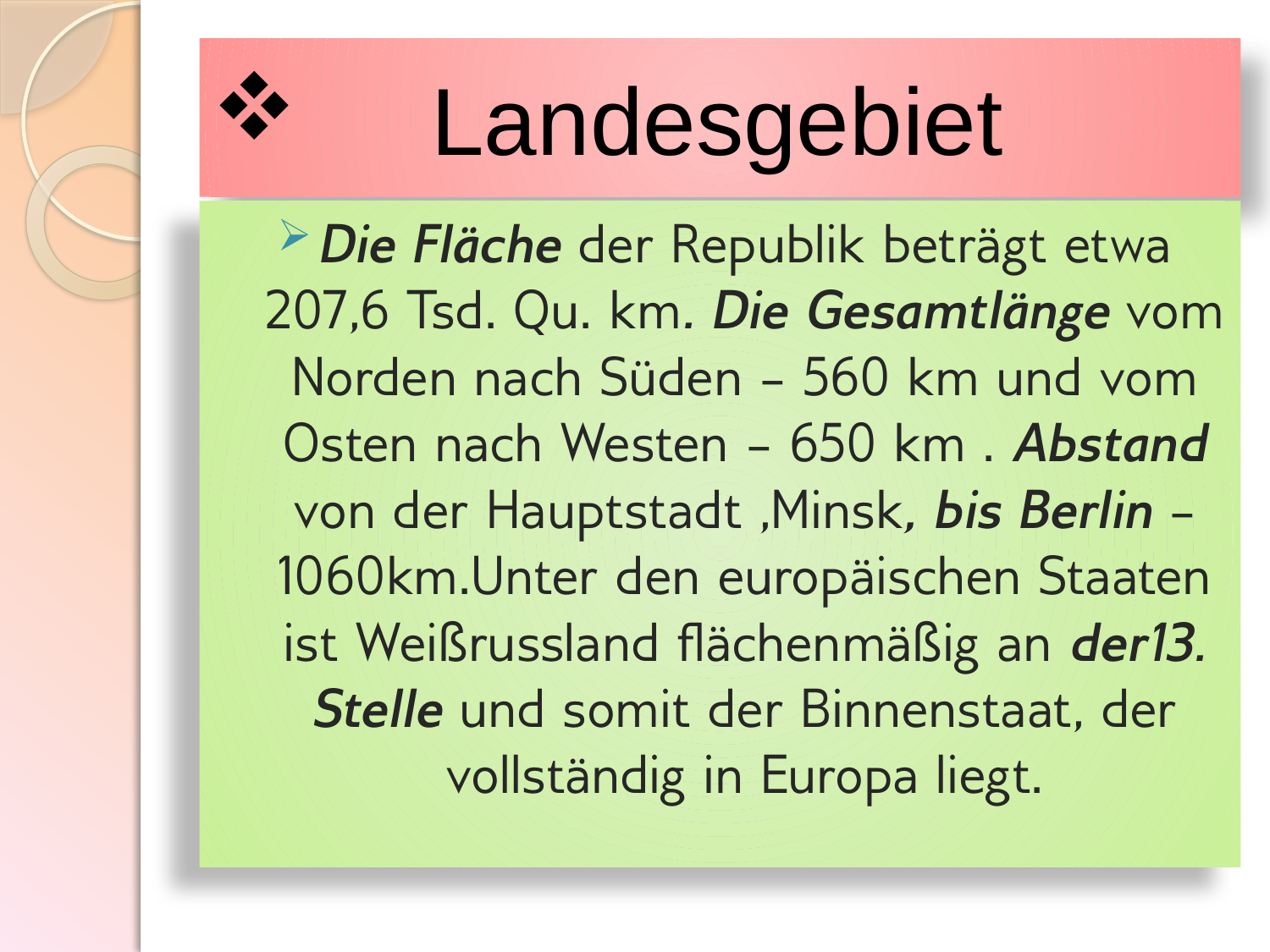

# Landesgebiet
Die Fläche der Republik beträgt etwa 207,6 Tsd. Qu. km. Die Gesamtlänge vom Norden nach Süden – 560 km und vom Osten nach Westen – 650 km . Abstand von der Hauptstadt ,Minsk, bis Berlin – 1060km.Unter den europäischen Staaten ist Weißrussland flächenmäßig an der13. Stelle und somit der Binnenstaat, der vollständig in Europa liegt.